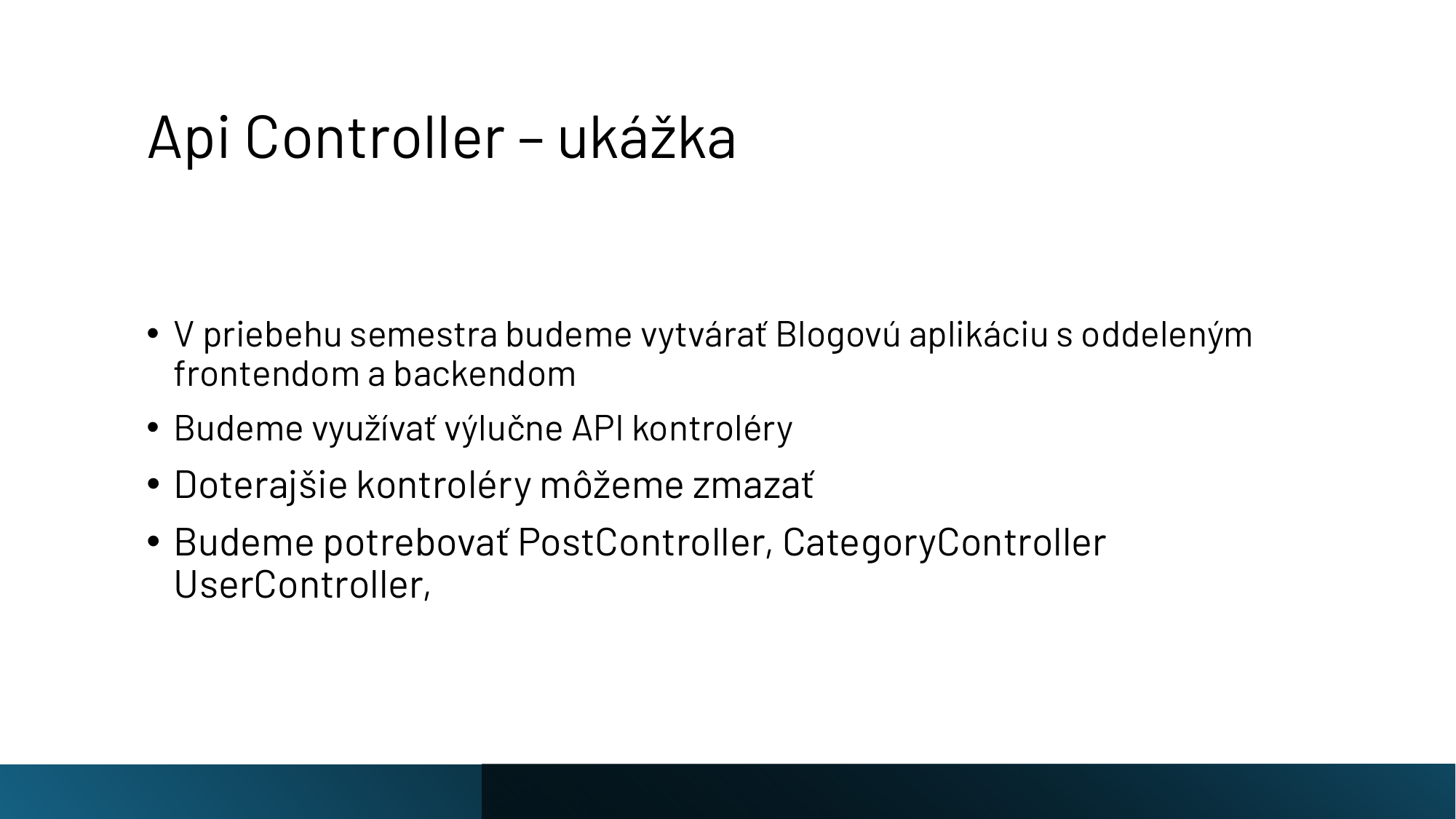

# Api Controller – ukážka
V priebehu semestra budeme vytvárať Blogovú aplikáciu s oddeleným frontendom a backendom
Budeme využívať výlučne API kontroléry
Doterajšie kontroléry môžeme zmazať
Budeme potrebovať PostController, CategoryController UserController,